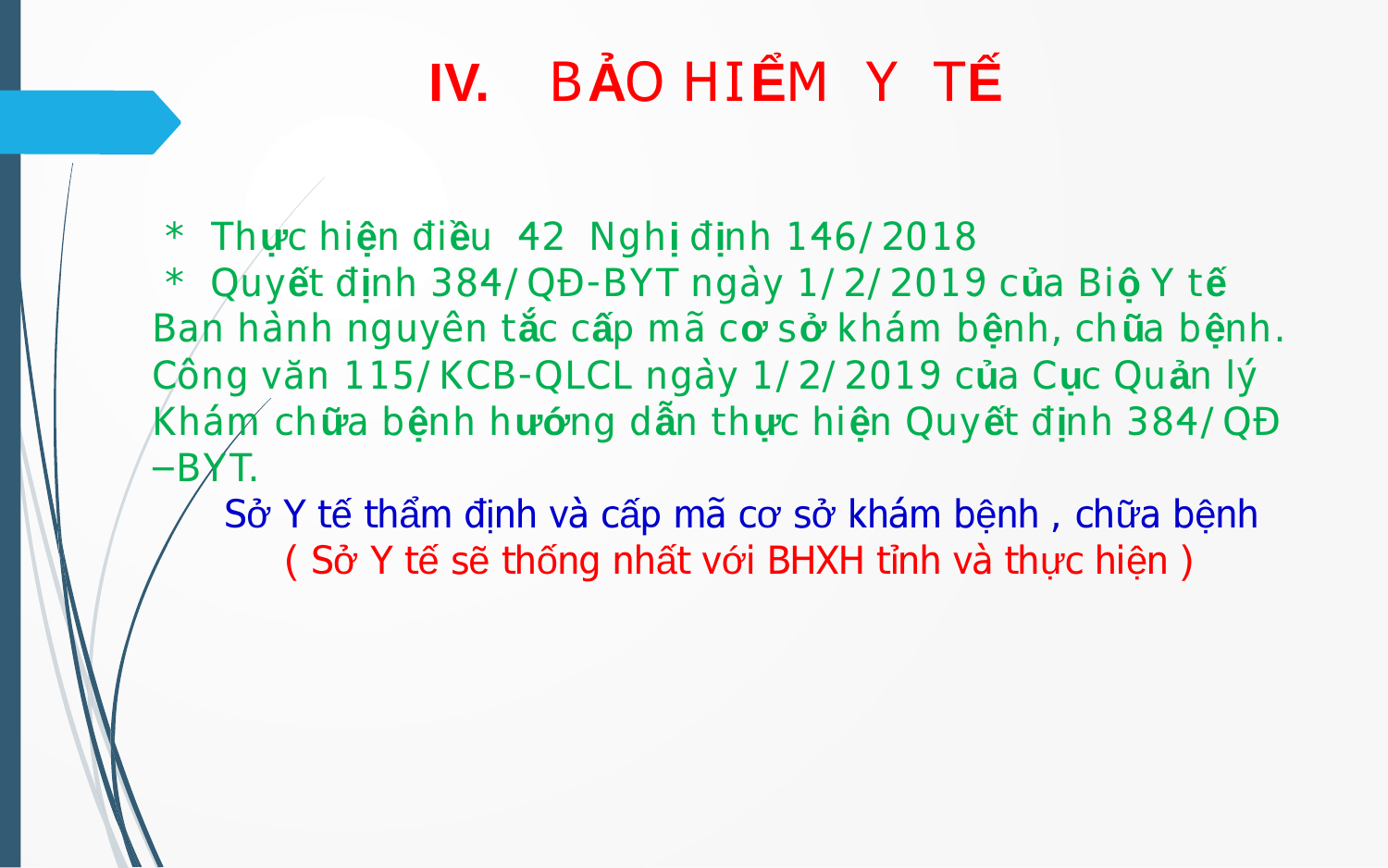

# IV.    BẢO HIỂM  Y  TẾ
 *  Thực hiện điều  42  Nghị định 146/2018
 *  Quyết định 384/QĐ-BYT ngày 1/2/2019 của Biộ Y tế Ban hành nguyên tắc cấp mã cơ sở khám bệnh, chũa bệnh. Công văn 115/KCB-QLCL ngày 1/2/2019 của Cục Quản lý Khám chữa bệnh hướng dẫn thực hiện Quyết định 384/QĐ –BYT.
      Sở Y tế thẩm định và cấp mã cơ sở khám bệnh , chữa bệnh
           ( Sở Y tế sẽ thống nhất với BHXH tỉnh và thực hiện )